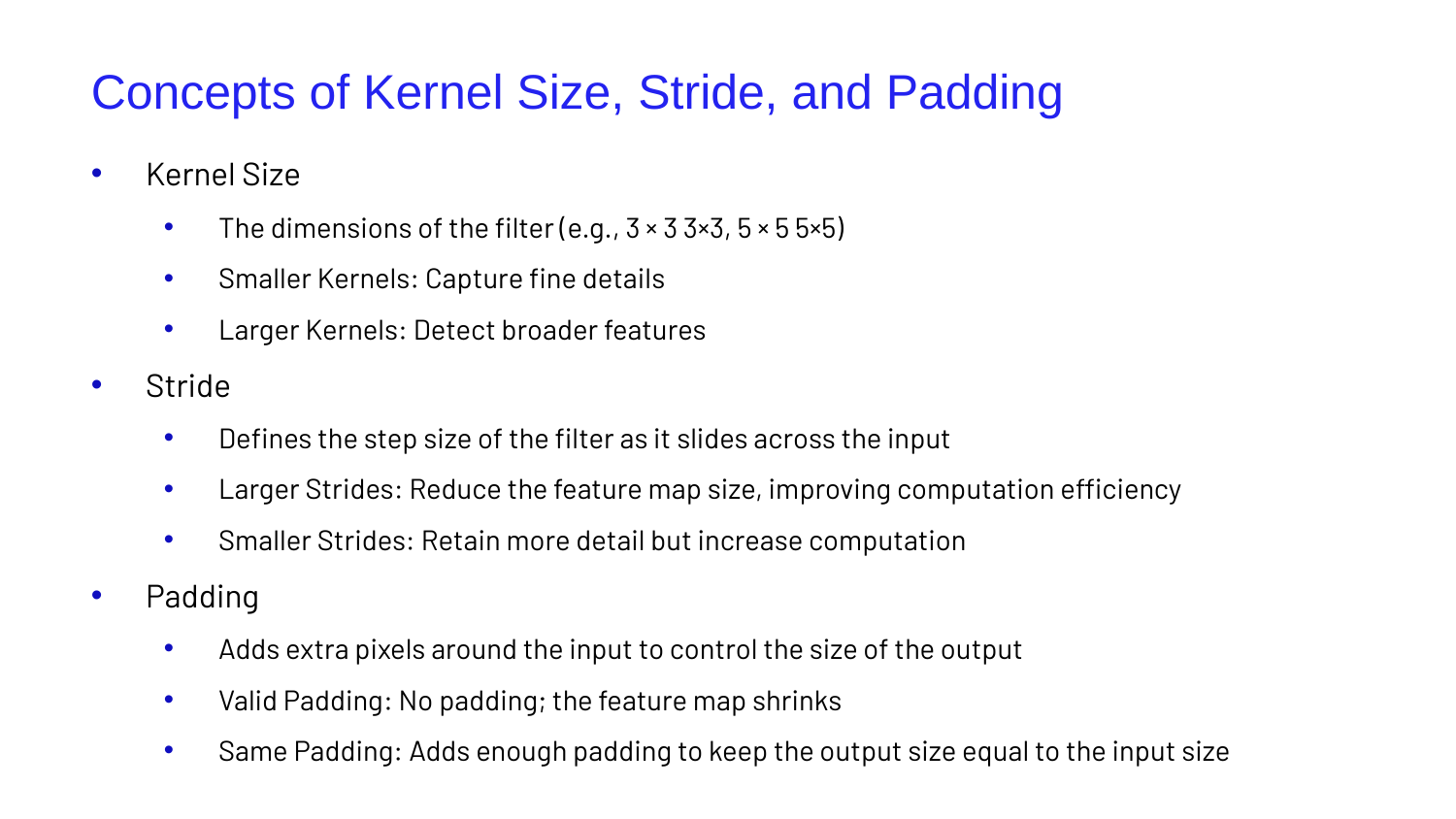

Concepts of Kernel Size, Stride, and Padding
Kernel Size
The dimensions of the filter (e.g., 3 × 3 3×3, 5 × 5 5×5)
Smaller Kernels: Capture fine details
Larger Kernels: Detect broader features
Stride
Defines the step size of the filter as it slides across the input
Larger Strides: Reduce the feature map size, improving computation efficiency
Smaller Strides: Retain more detail but increase computation
Padding
Adds extra pixels around the input to control the size of the output
Valid Padding: No padding; the feature map shrinks
Same Padding: Adds enough padding to keep the output size equal to the input size